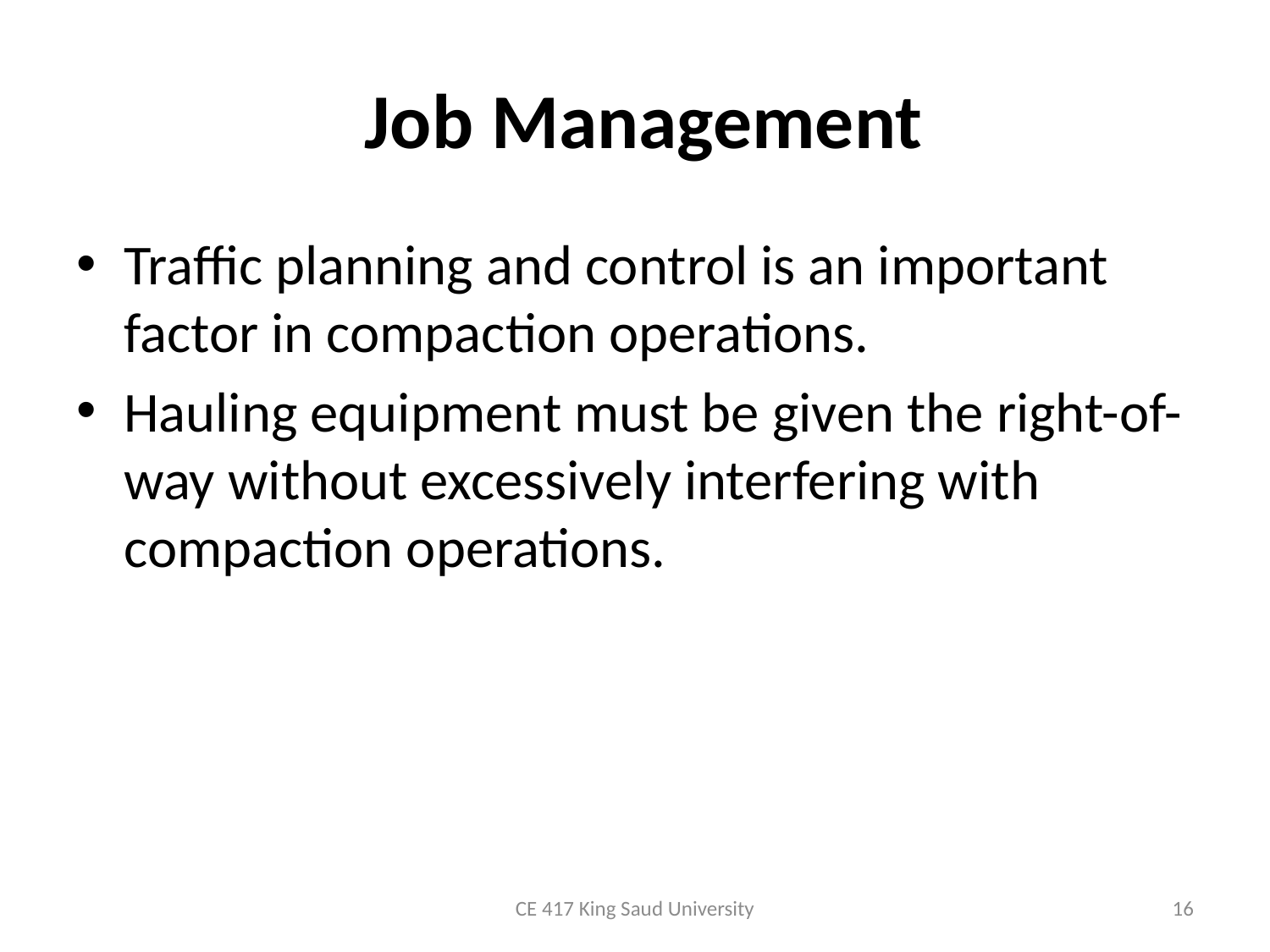

# Job Management
Traffic planning and control is an important factor in compaction operations.
Hauling equipment must be given the right-of-way without excessively interfering with compaction operations.
CE 417 King Saud University
16